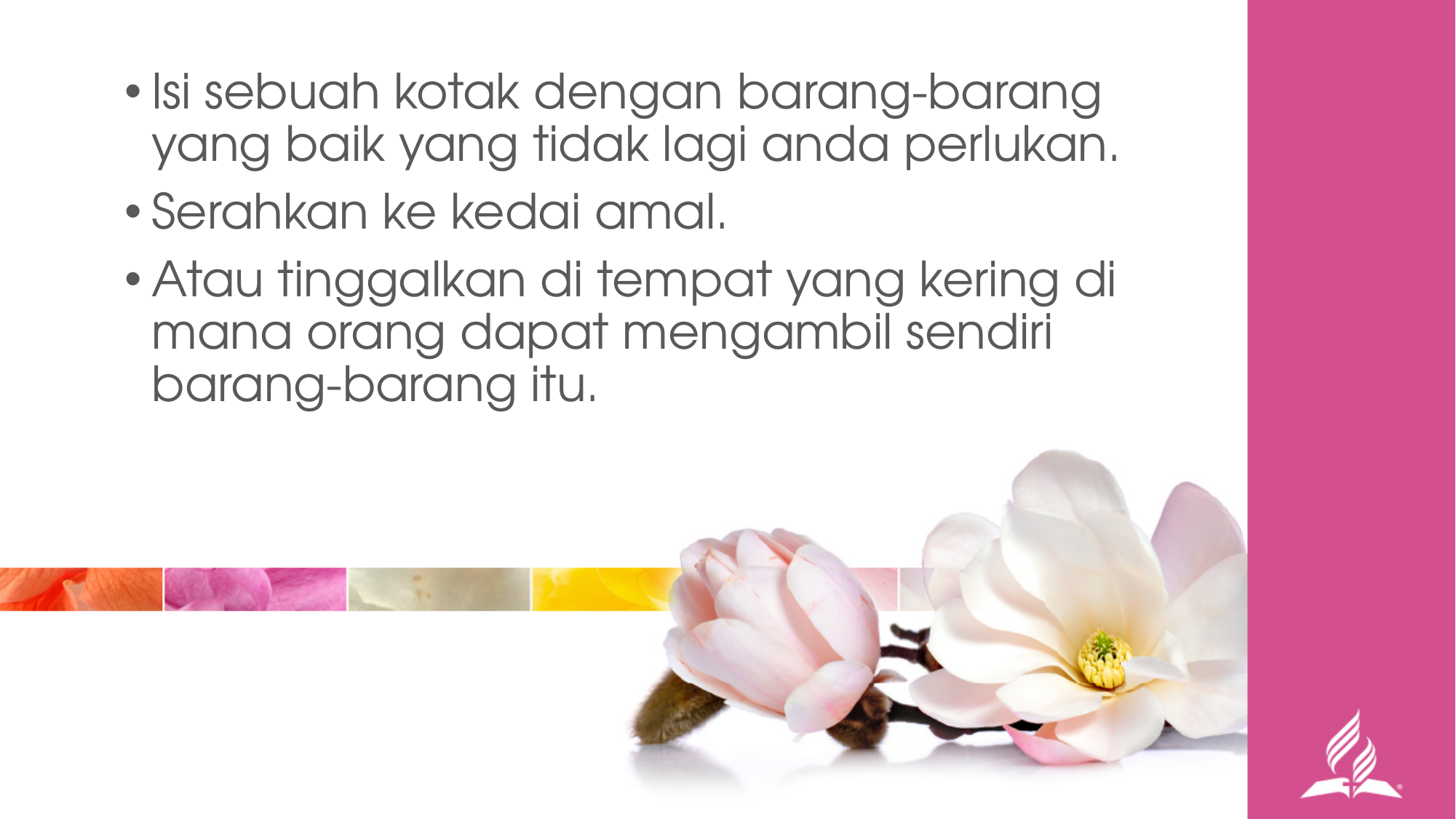

Isi sebuah kotak dengan barang-barang yang baik yang tidak lagi anda perlukan.
Serahkan ke kedai amal.
Atau tinggalkan di tempat yang kering di mana orang dapat mengambil sendiri barang-barang itu.